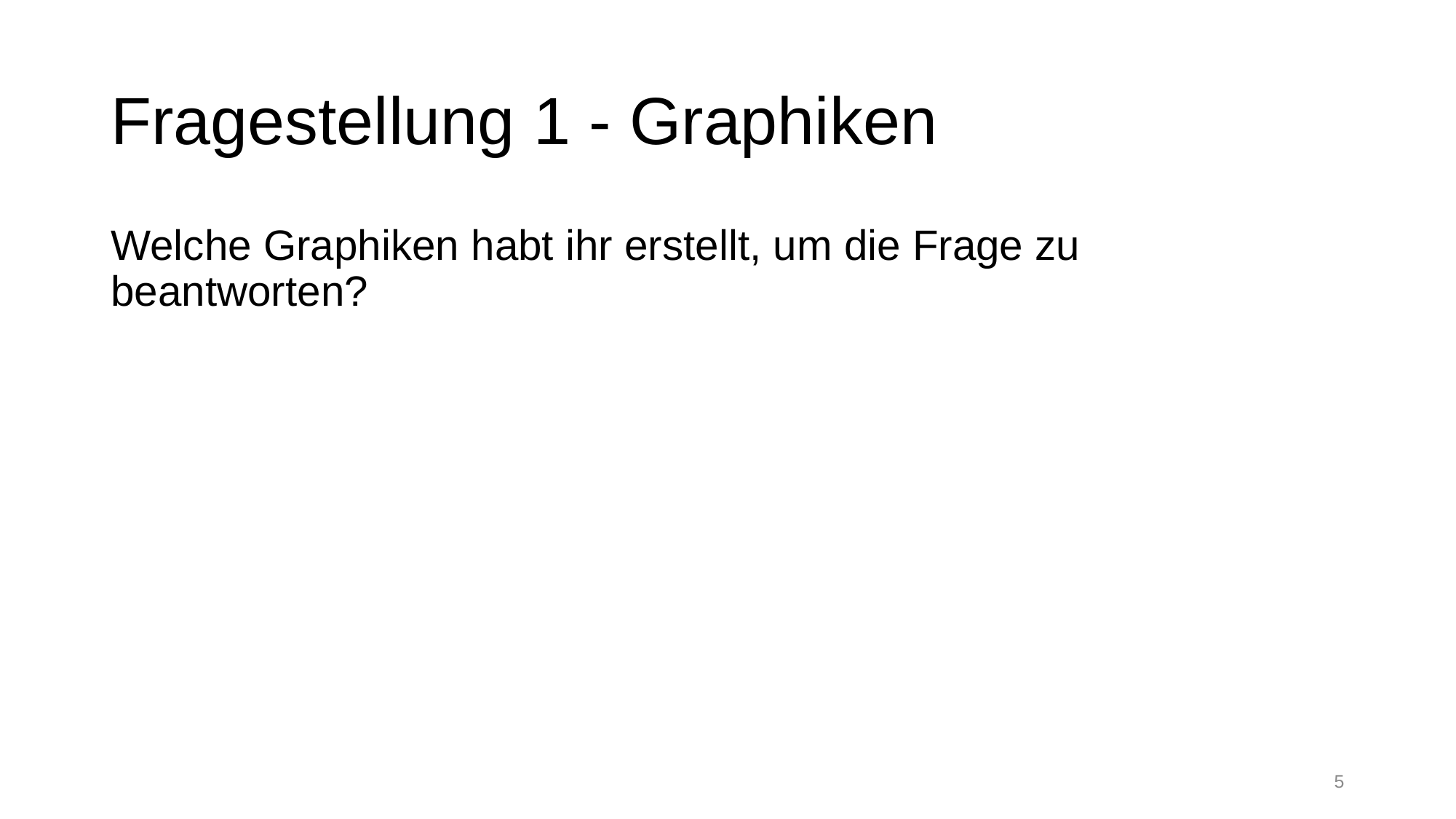

# Fragestellung 1 - Graphiken
Welche Graphiken habt ihr erstellt, um die Frage zu beantworten?
5